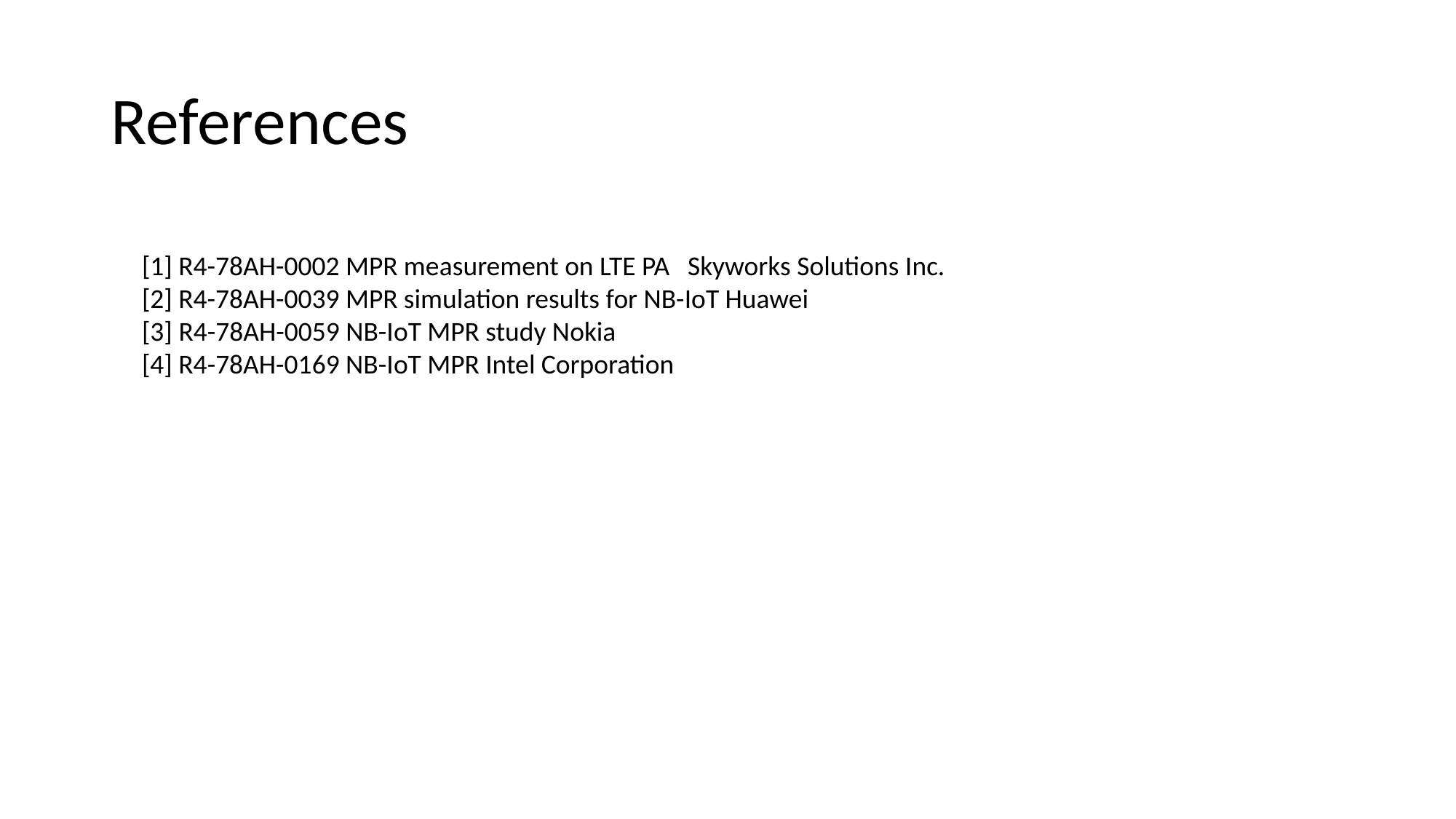

# References
[1] R4-78AH-0002 MPR measurement on LTE PA	Skyworks Solutions Inc.
[2] R4-78AH-0039 MPR simulation results for NB-IoT Huawei
[3] R4-78AH-0059 NB-IoT MPR study Nokia
[4] R4-78AH-0169 NB-IoT MPR Intel Corporation